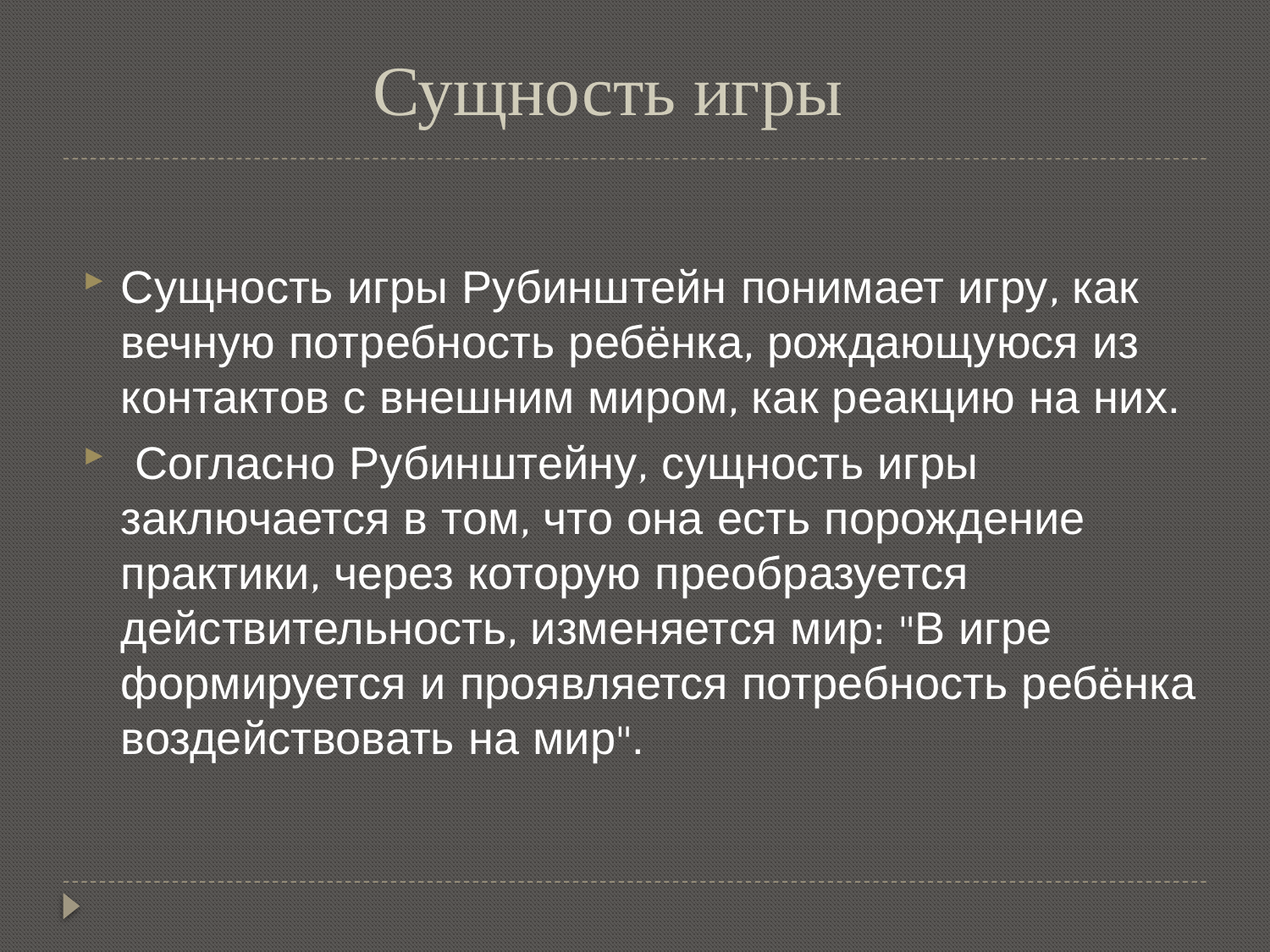

# Сущность игры
Сущность игры Рубинштейн понимает игру, как вечную потребность ребёнка, рождающуюся из контактов с внешним миром, как реакцию на них.
 Согласно Рубинштейну, сущность игры заключается в том, что она есть порождение практики, через которую преобразуется действительность, изменяется мир: "В игре формируется и проявляется потребность ребёнка воздействовать на мир".